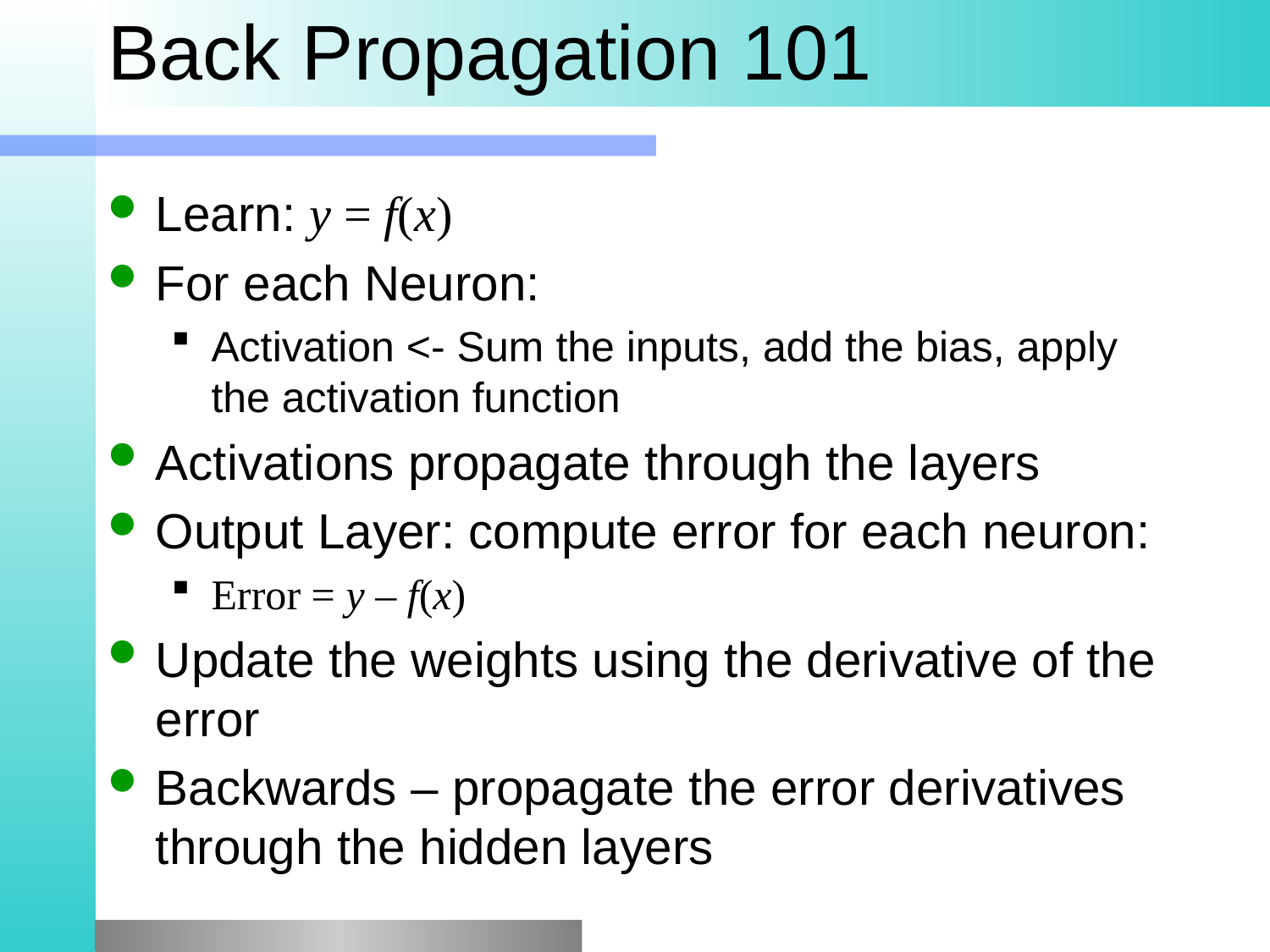

# Back Propagation 101
Learn: y = f(x)
For each Neuron:
Activation <- Sum the inputs, add the bias, apply the activation function
Activations propagate through the layers
Output Layer: compute error for each neuron:
Error = y – f(x)
Update the weights using the derivative of the error
Backwards – propagate the error derivatives through the hidden layers